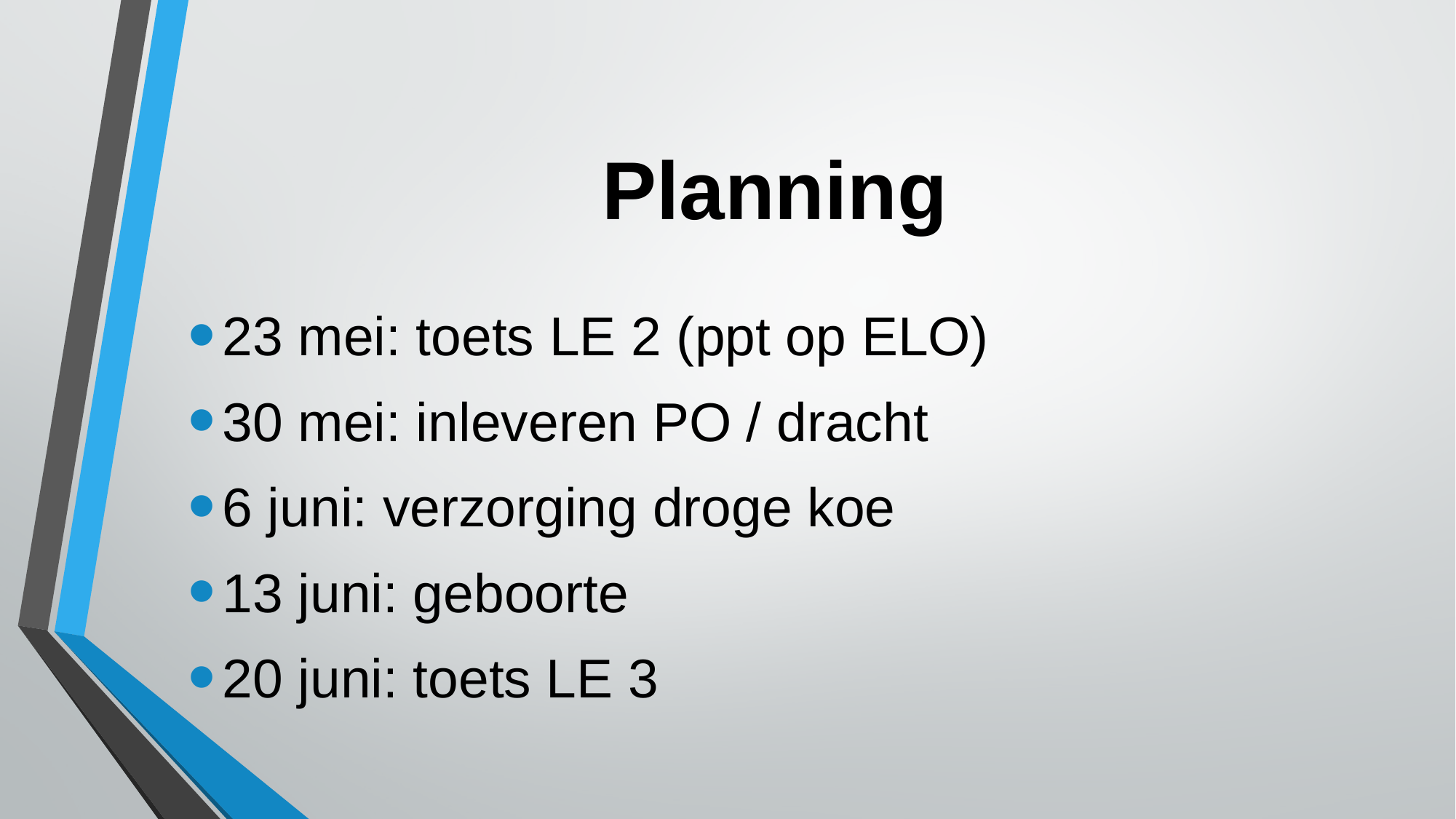

# Planning
23 mei: toets LE 2 (ppt op ELO)
30 mei: inleveren PO / dracht
6 juni: verzorging droge koe
13 juni: geboorte
20 juni: toets LE 3